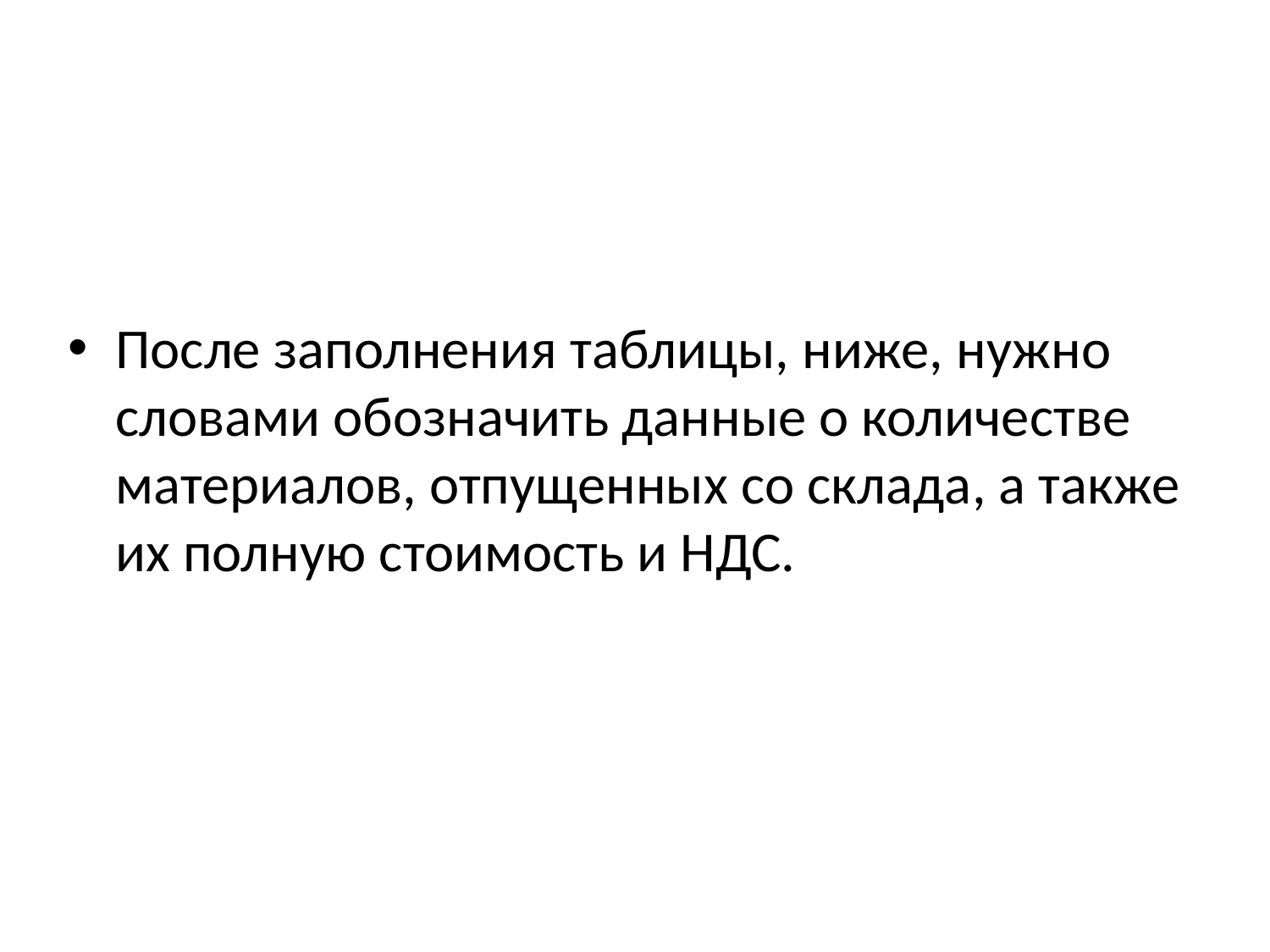

После заполнения таблицы, ниже, нужно словами обозначить данные о количестве материалов, отпущенных со склада, а также их полную стоимость и НДС.